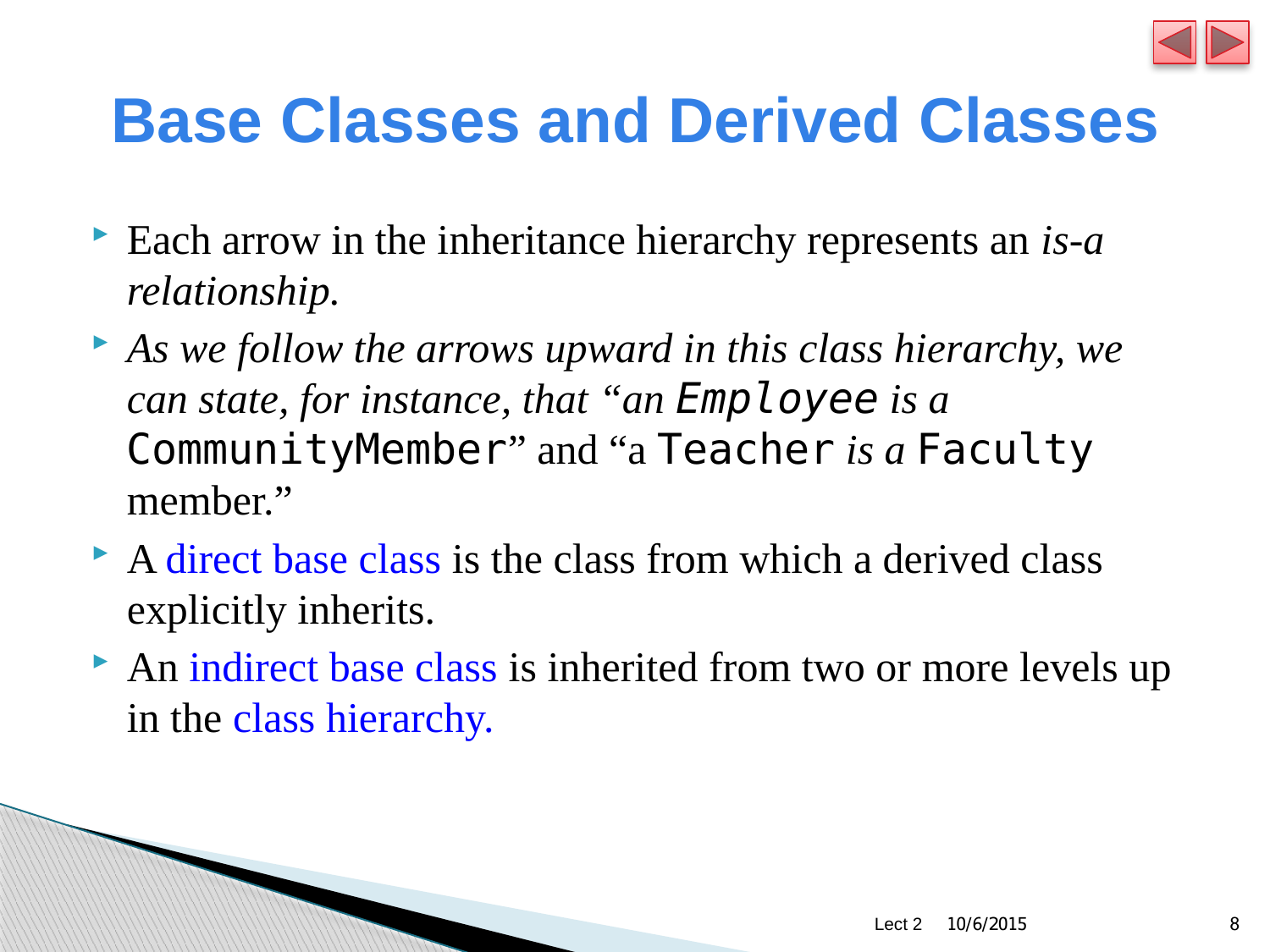

# Base Classes and Derived Classes
Each arrow in the inheritance hierarchy represents an is-a relationship.
As we follow the arrows upward in this class hierarchy, we can state, for instance, that “an Employee is a CommunityMember” and “a Teacher is a Faculty member.”
A direct base class is the class from which a derived class explicitly inherits.
An indirect base class is inherited from two or more levels up in the class hierarchy.

Lect 2
10/6/2015
8